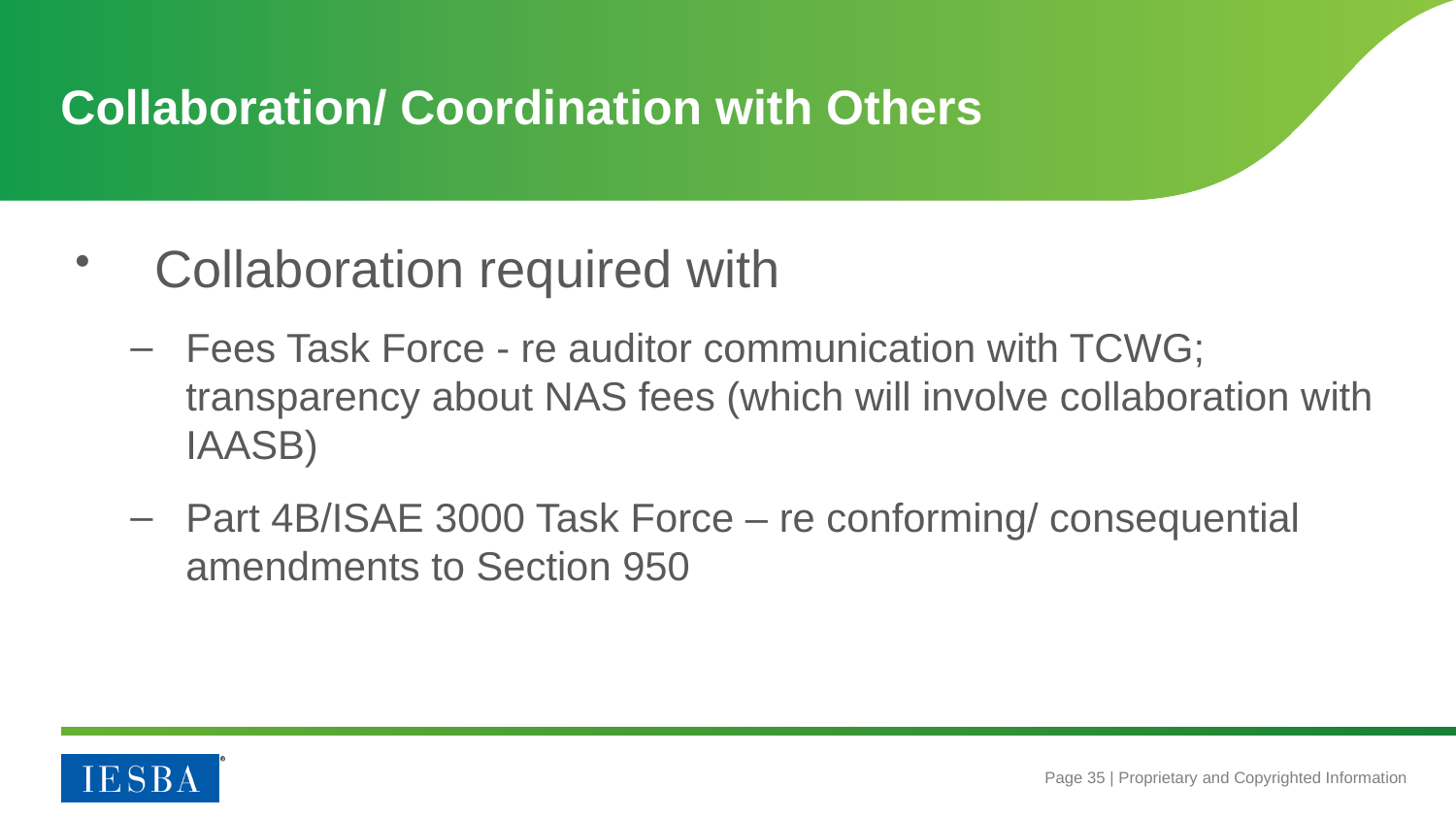

# Collaboration/ Coordination with Others
  Collaboration required with
Fees Task Force - re auditor communication with TCWG; transparency about NAS fees (which will involve collaboration with IAASB)
Part 4B/ISAE 3000 Task Force – re conforming/ consequential amendments to Section 950